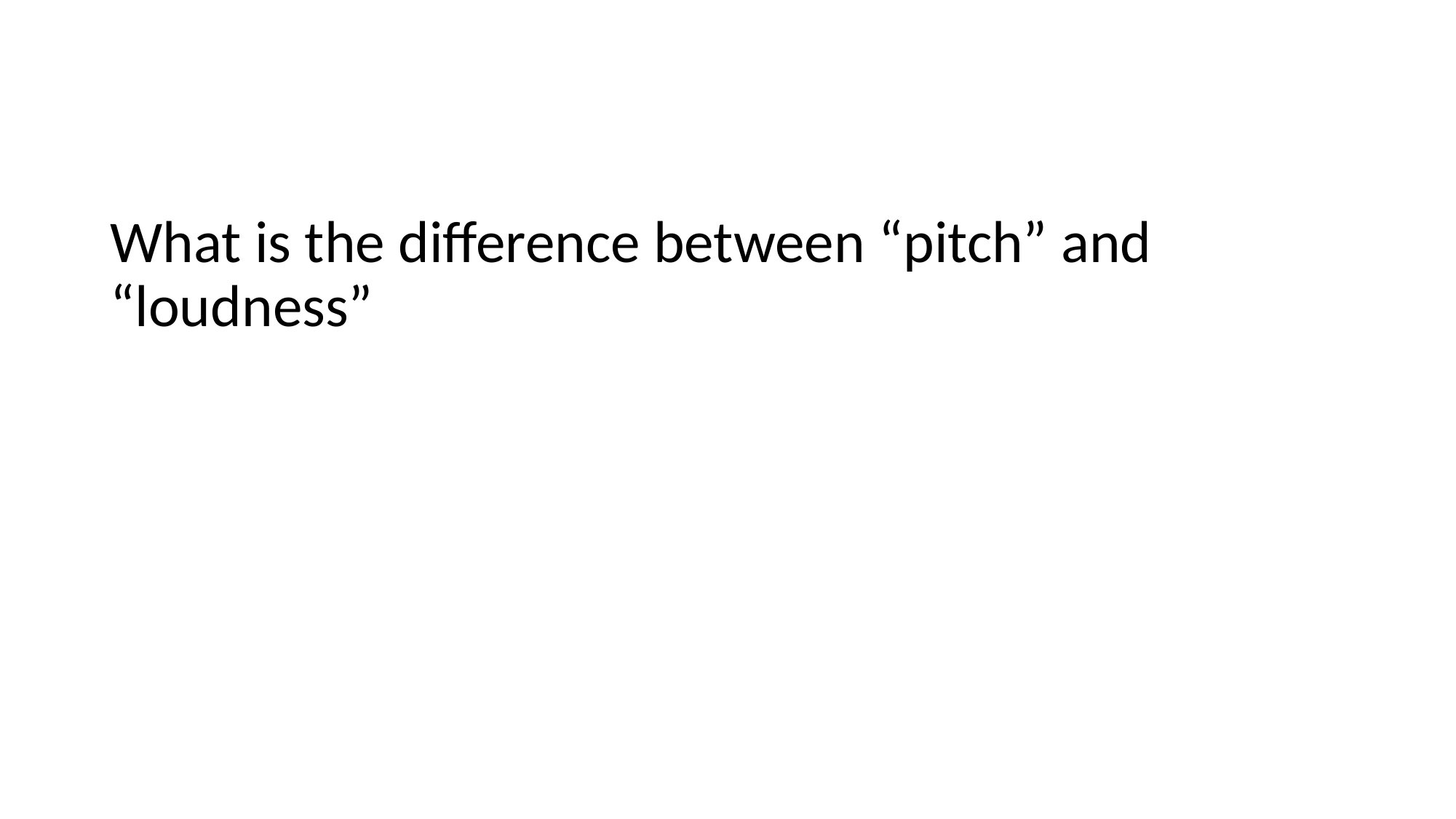

# What is the difference between “pitch” and “loudness”